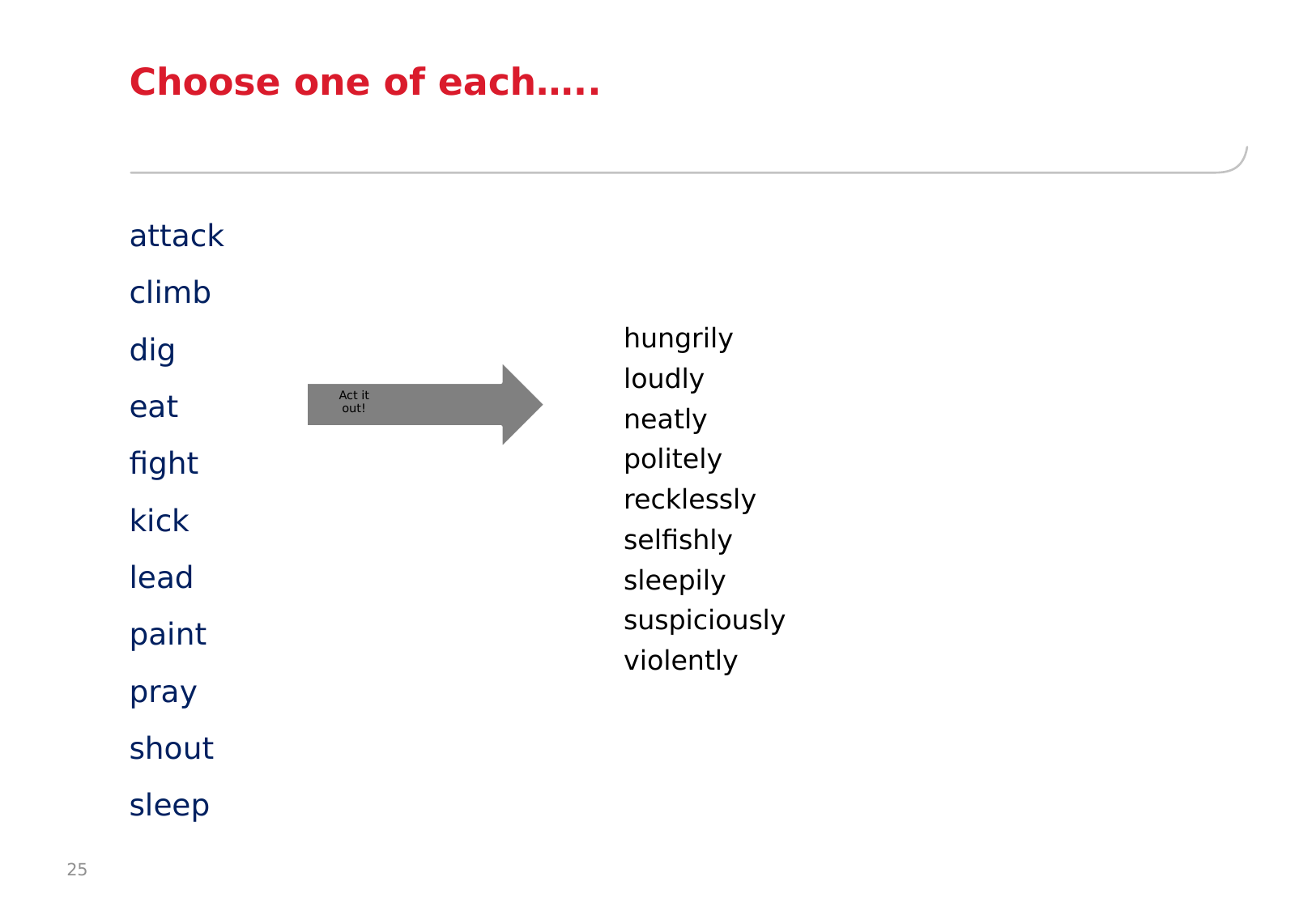

# Choose one of each…..

Act it out!
attack
climb
dig
eat
fight
kick
lead
paint
pray
shout
sleep
| hungrily |
| --- |
| loudly |
| neatly |
| politely |
| recklessly |
| selfishly |
| sleepily |
| suspiciously |
| violently |
25